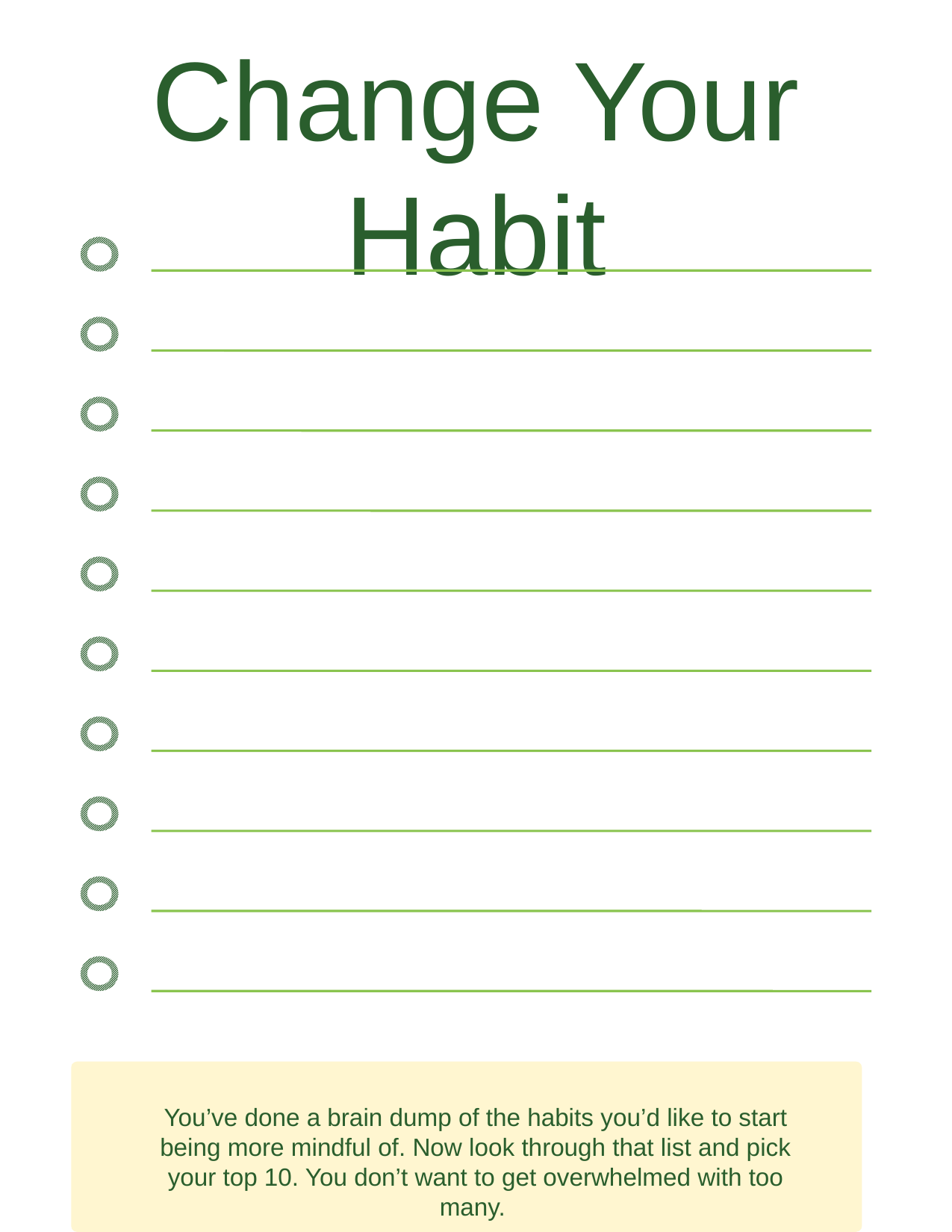

Change Your Habit

You’ve done a brain dump of the habits you’d like to start being more mindful of. Now look through that list and pick your top 10. You don’t want to get overwhelmed with too many.